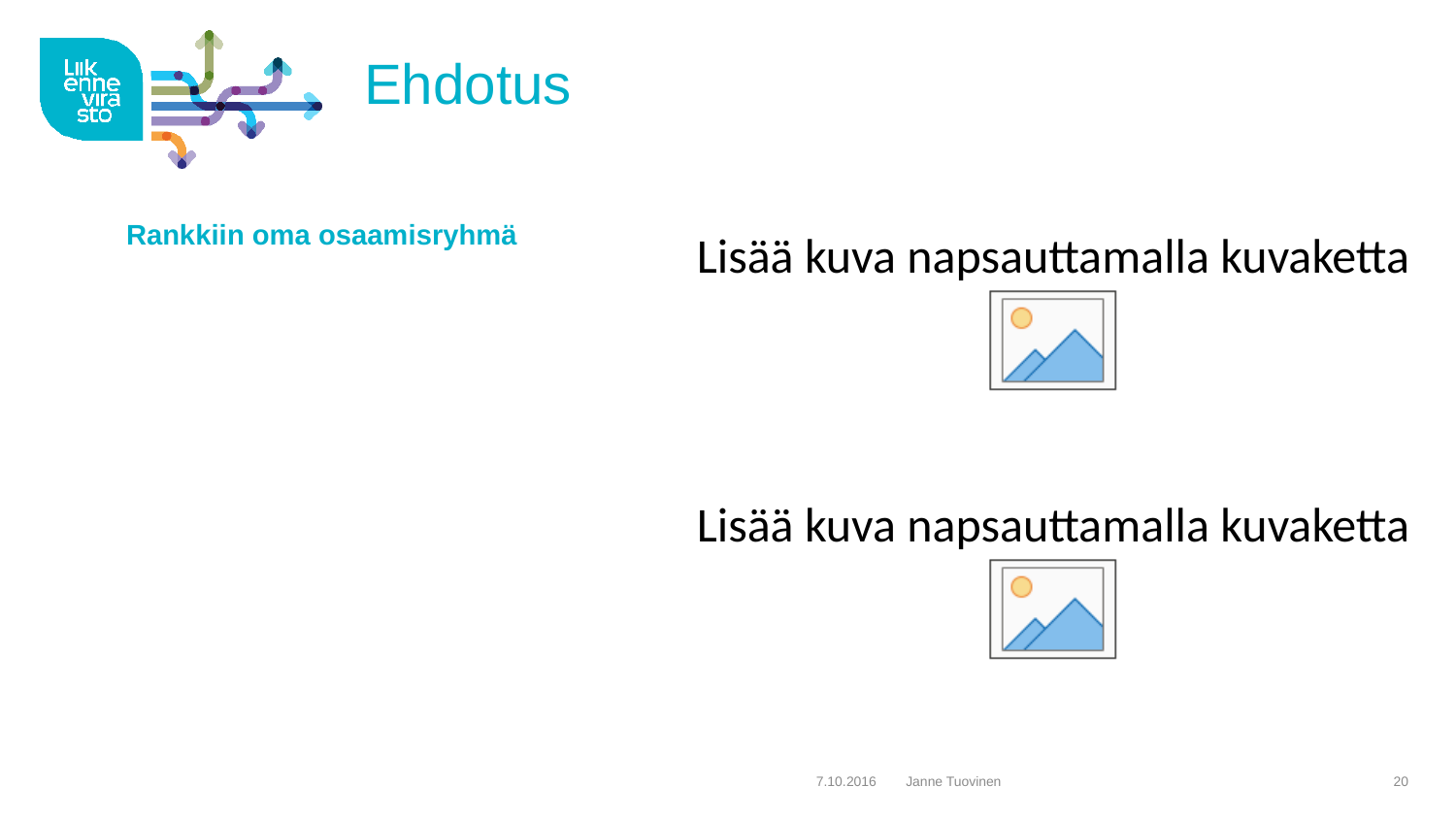

# Ehdotus
Rankkiin oma osaamisryhmä

7.10.2016
Janne Tuovinen
20